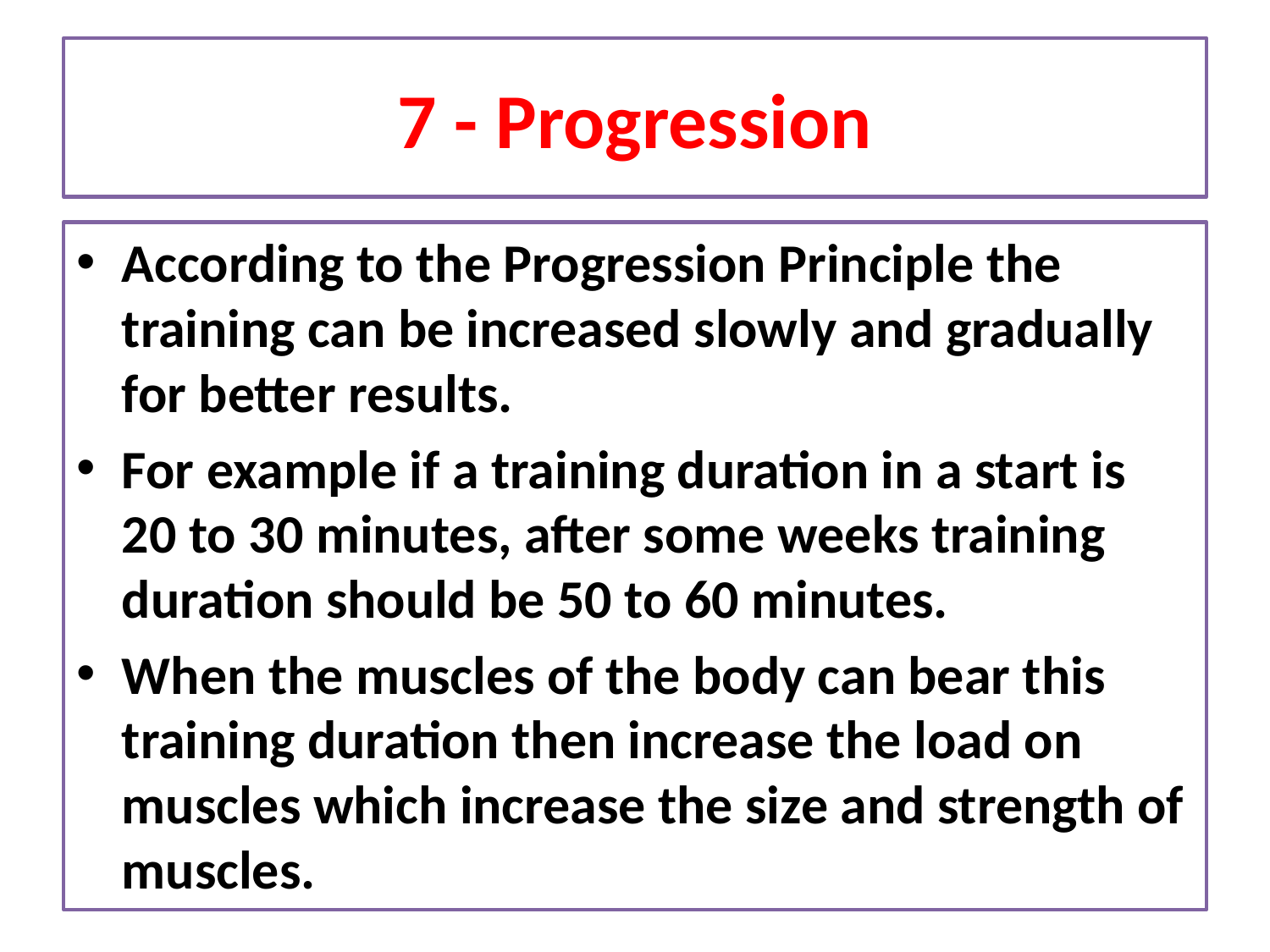

# 7 - Progression
According to the Progression Principle the training can be increased slowly and gradually for better results.
For example if a training duration in a start is 20 to 30 minutes, after some weeks training duration should be 50 to 60 minutes.
When the muscles of the body can bear this training duration then increase the load on muscles which increase the size and strength of muscles.